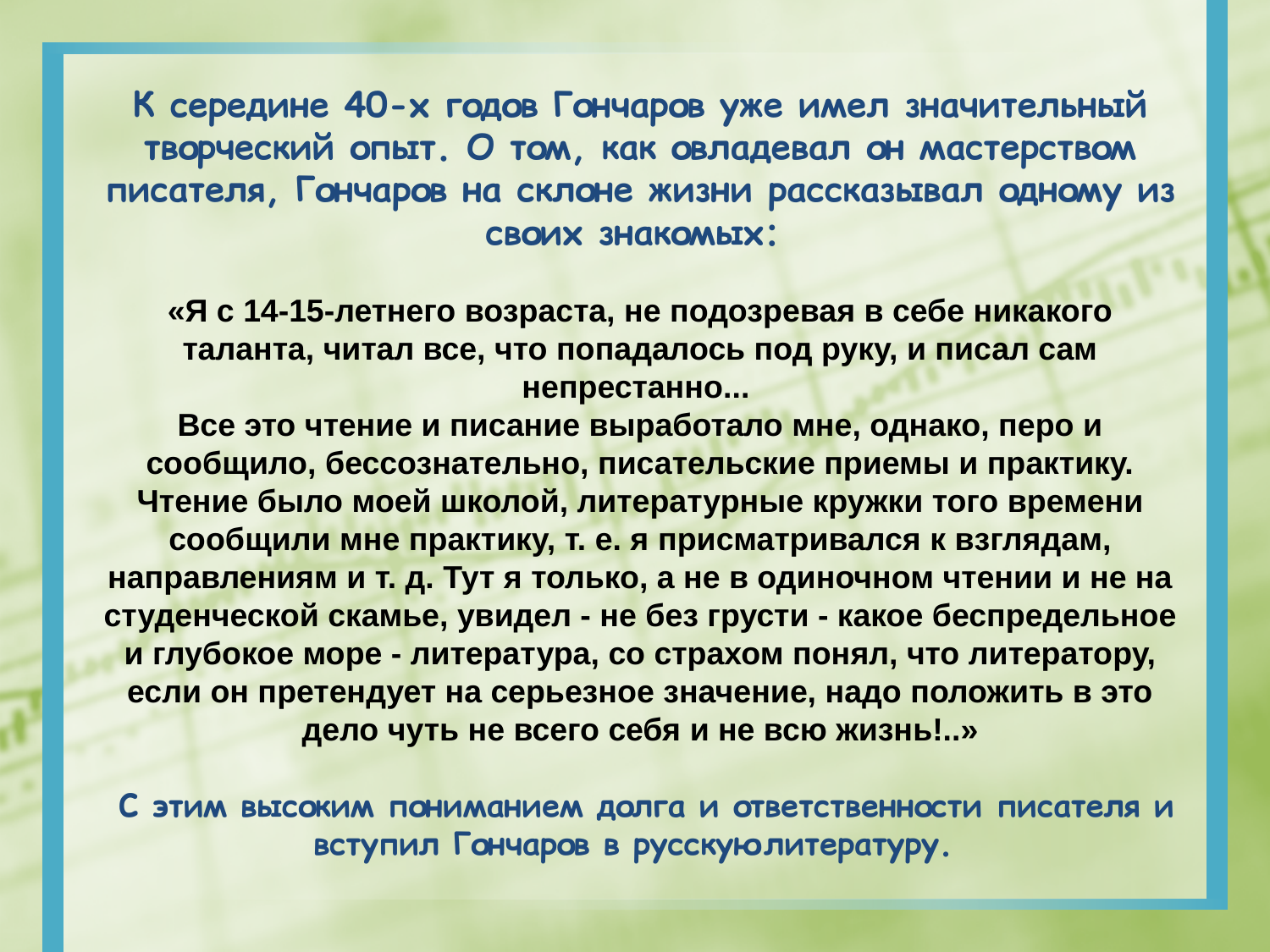

К середине 40-х годов Гончаров уже имел значительный творческий опыт. О том, как овладевал он мастерством писателя, Гончаров на склоне жизни рассказывал одному из своих знакомых:
«Я с 14-15-летнего возраста, не подозревая в себе никакого таланта, читал все, что попадалось под руку, и писал сам непрестанно...
Все это чтение и писание выработало мне, однако, перо и сообщило, бессознательно, писательские приемы и практику. Чтение было моей школой, литературные кружки того времени сообщили мне практику, т. е. я присматривался к взглядам, направлениям и т. д. Тут я только, а не в одиночном чтении и не на студенческой скамье, увидел - не без грусти - какое беспредельное и глубокое море - литература, со страхом понял, что литератору, если он претендует на серьезное значение, надо положить в это дело чуть не всего себя и не всю жизнь!..»

 С этим высоким пониманием долга и ответственности писателя и вступил Гончаров в русскую литературу.